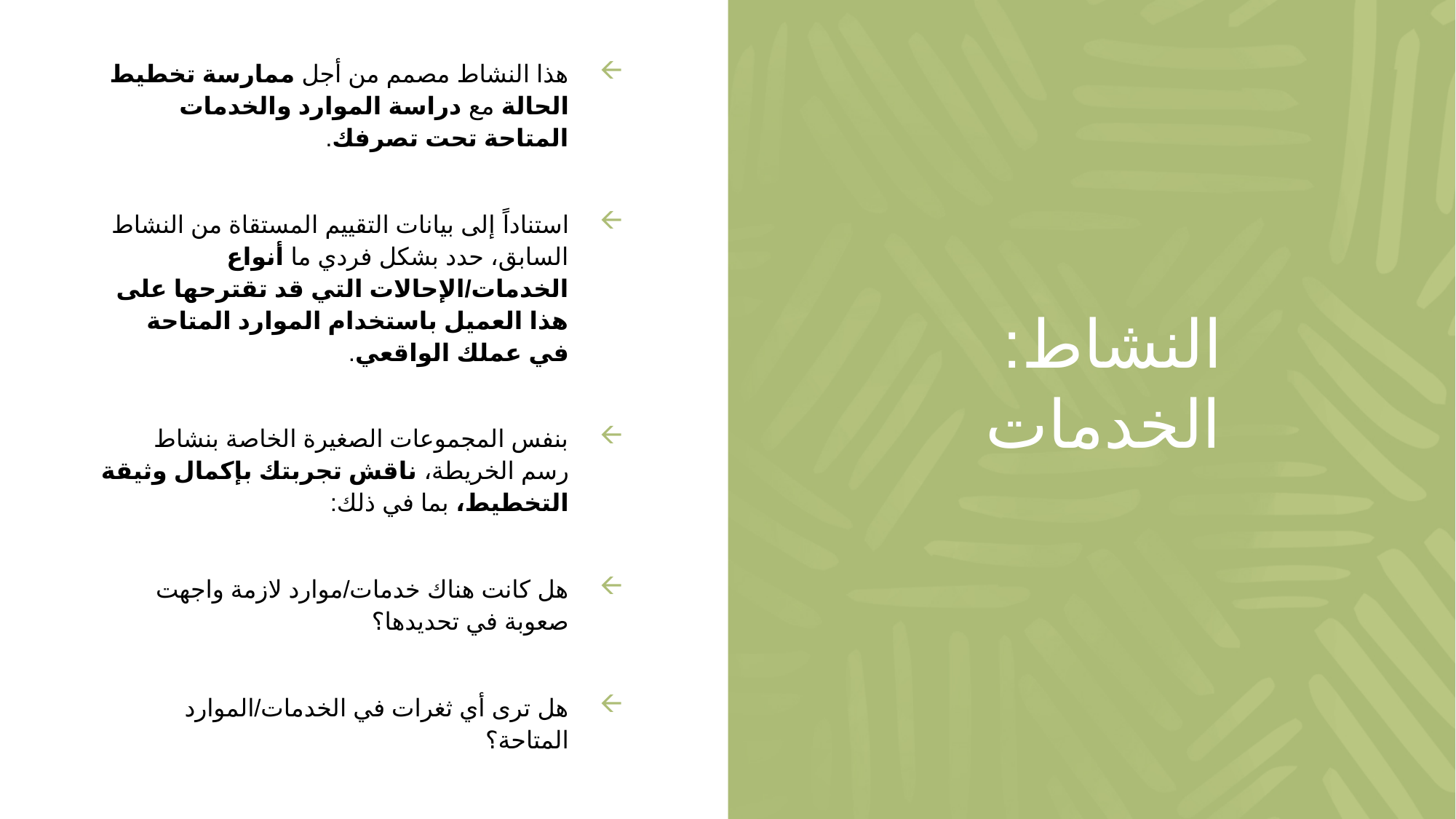

هذا النشاط مصمم من أجل ممارسة تخطيط الحالة مع دراسة الموارد والخدمات المتاحة تحت تصرفك.
استناداً إلى بيانات التقييم المستقاة من النشاط السابق، حدد بشكل فردي ما أنواع الخدمات/الإحالات التي قد تقترحها على هذا العميل باستخدام الموارد المتاحة في عملك الواقعي.
بنفس المجموعات الصغيرة الخاصة بنشاط رسم الخريطة، ناقش تجربتك بإكمال وثيقة التخطيط، بما في ذلك:
هل كانت هناك خدمات/موارد لازمة واجهت صعوبة في تحديدها؟
هل ترى أي ثغرات في الخدمات/الموارد المتاحة؟
# النشاط: الخدمات